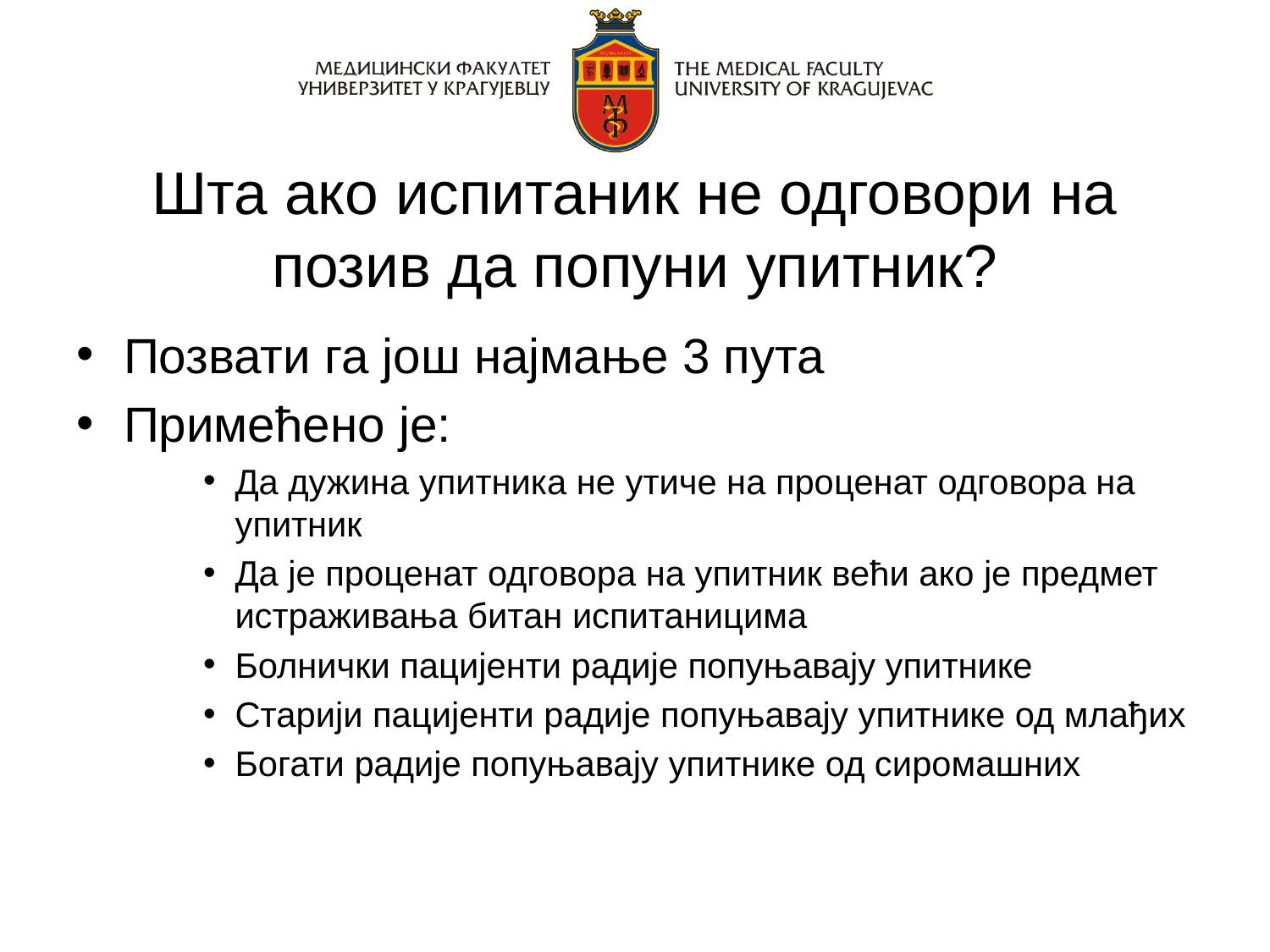

# Шта ако испитаник не одговори на позив да попуни упитник?
Позвати га још најмање 3 пута
Примећено је:
Да дужина упитника не утиче на проценат одговора на упитник
Да је проценат одговора на упитник већи ако је предмет истраживања битан испитаницима
Болнички пацијенти радије попуњавају упитнике
Старији пацијенти радије попуњавају упитнике од млађих
Богати радије попуњавају упитнике од сиромашних